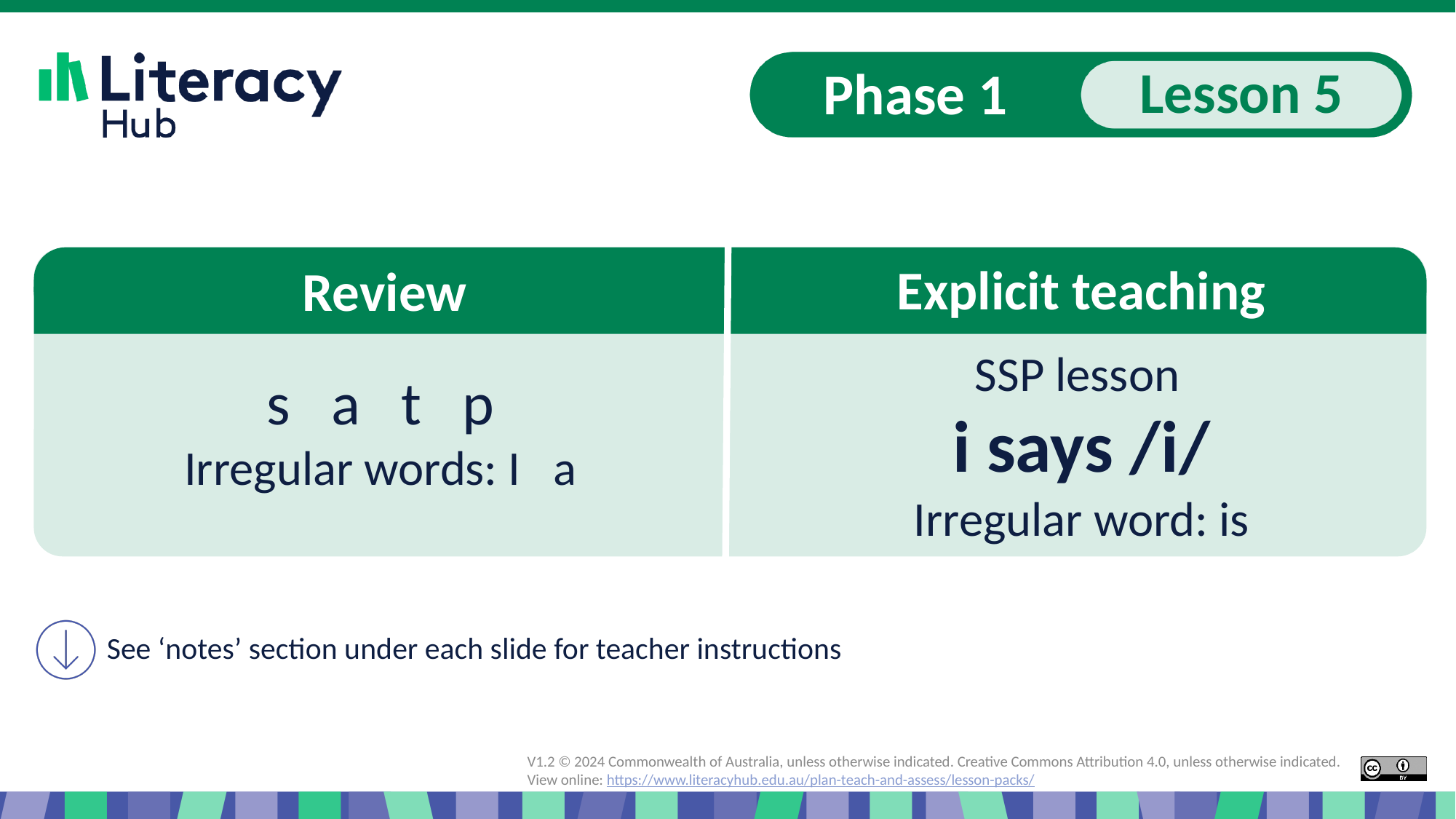

# Review
Explicit teaching
SSP lesson
s   a   t   p
Irregular words: I   a
i says /i/
Irregular word: is